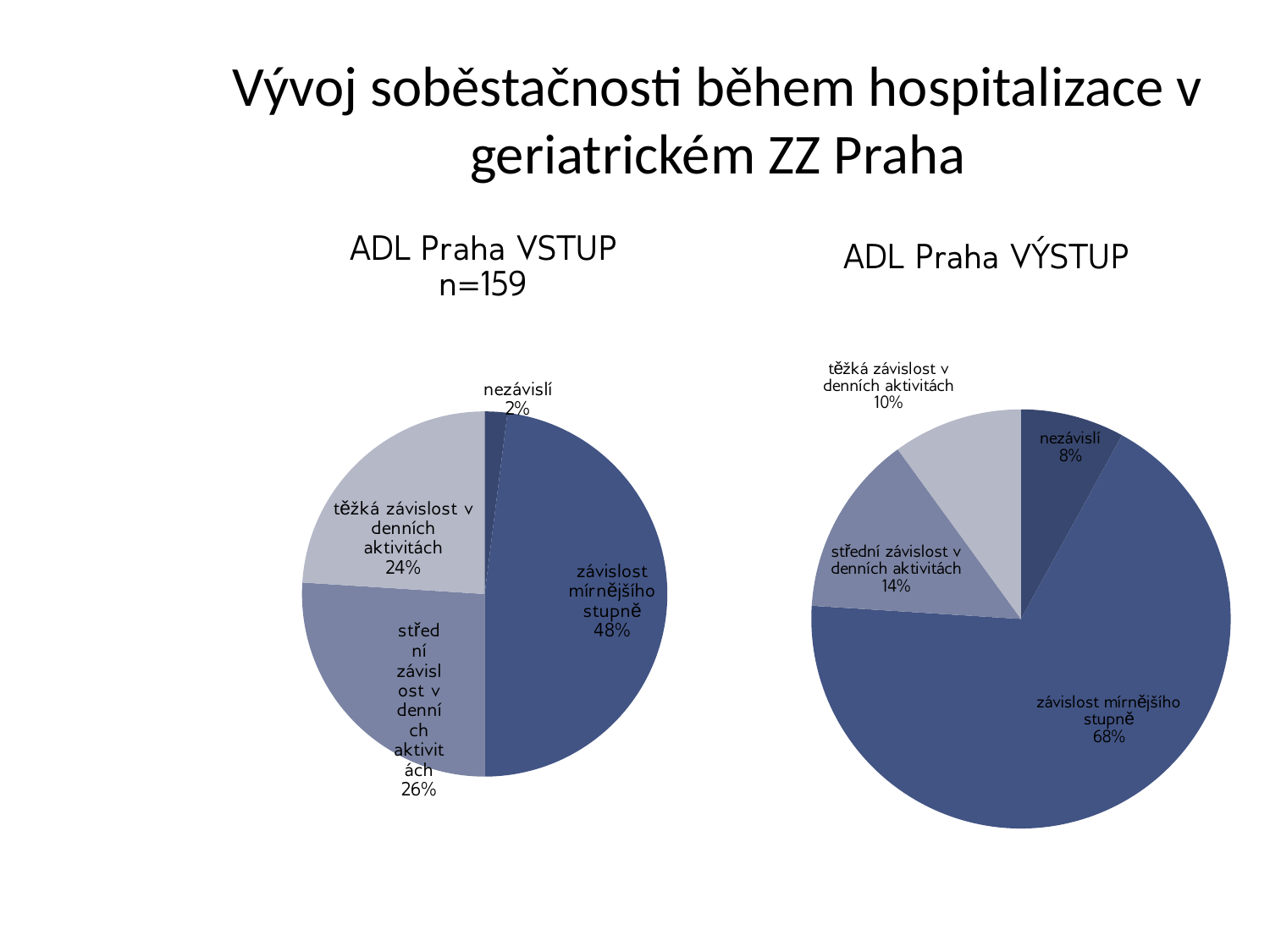

# Vývoj soběstačnosti během hospitalizace v geriatrickém ZZ Praha

### Chart: ADL Praha VSTUP
n=159

| Category |  |
|---|---|
| nezávislí | 2.0 |
| závislost mírnějšího stupně | 48.0 |
| střední závislost v denních aktivitách | 26.0 |
| těžká závislost v denních aktivitách | 24.0 |

### Chart: ADL Praha VÝSTUP

| Category |  |
|---|---|
| nezávislí | 8.0 |
| závislost mírnějšího stupně | 68.0 |
| střední závislost v denních aktivitách | 14.0 |
| těžká závislost v denních aktivitách | 10.0 |